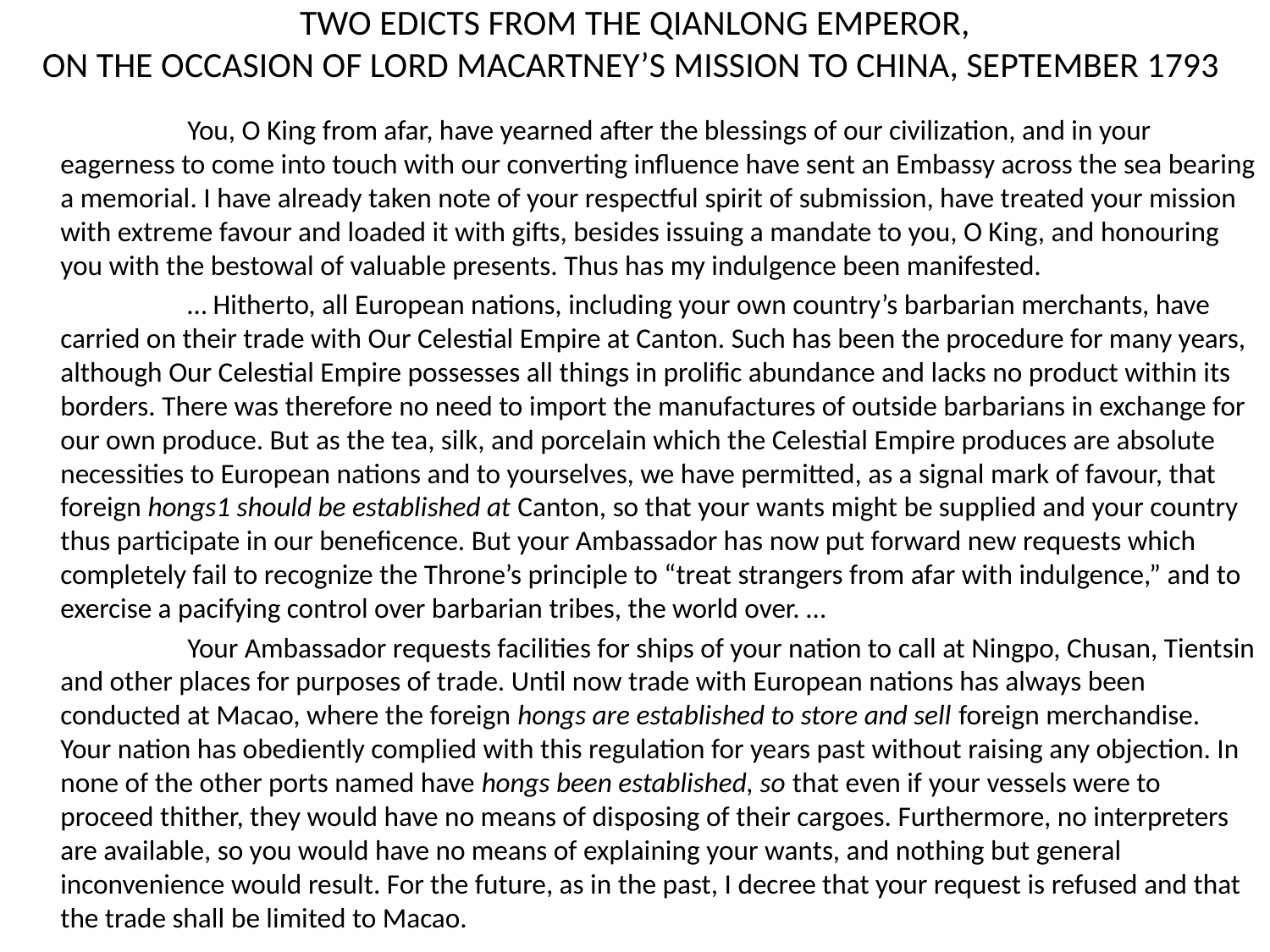

# TWO EDICTS FROM THE QIANLONG EMPEROR, ON THE OCCASION OF LORD MACARTNEY’S MISSION TO CHINA, SEPTEMBER 1793
		You, O King from afar, have yearned after the blessings of our civilization, and in your eagerness to come into touch with our converting influence have sent an Embassy across the sea bearing a memorial. I have already taken note of your respectful spirit of submission, have treated your mission with extreme favour and loaded it with gifts, besides issuing a mandate to you, O King, and honouring you with the bestowal of valuable presents. Thus has my indulgence been manifested.
		… Hitherto, all European nations, including your own country’s barbarian merchants, have carried on their trade with Our Celestial Empire at Canton. Such has been the procedure for many years, although Our Celestial Empire possesses all things in prolific abundance and lacks no product within its borders. There was therefore no need to import the manufactures of outside barbarians in exchange for our own produce. But as the tea, silk, and porcelain which the Celestial Empire produces are absolute necessities to European nations and to yourselves, we have permitted, as a signal mark of favour, that foreign hongs1 should be established at Canton, so that your wants might be supplied and your country thus participate in our beneficence. But your Ambassador has now put forward new requests which completely fail to recognize the Throne’s principle to “treat strangers from afar with indulgence,” and to exercise a pacifying control over barbarian tribes, the world over. …
		Your Ambassador requests facilities for ships of your nation to call at Ningpo, Chusan, Tientsin and other places for purposes of trade. Until now trade with European nations has always been conducted at Macao, where the foreign hongs are established to store and sell foreign merchandise. Your nation has obediently complied with this regulation for years past without raising any objection. In none of the other ports named have hongs been established, so that even if your vessels were to proceed thither, they would have no means of disposing of their cargoes. Furthermore, no interpreters are available, so you would have no means of explaining your wants, and nothing but general inconvenience would result. For the future, as in the past, I decree that your request is refused and that the trade shall be limited to Macao.